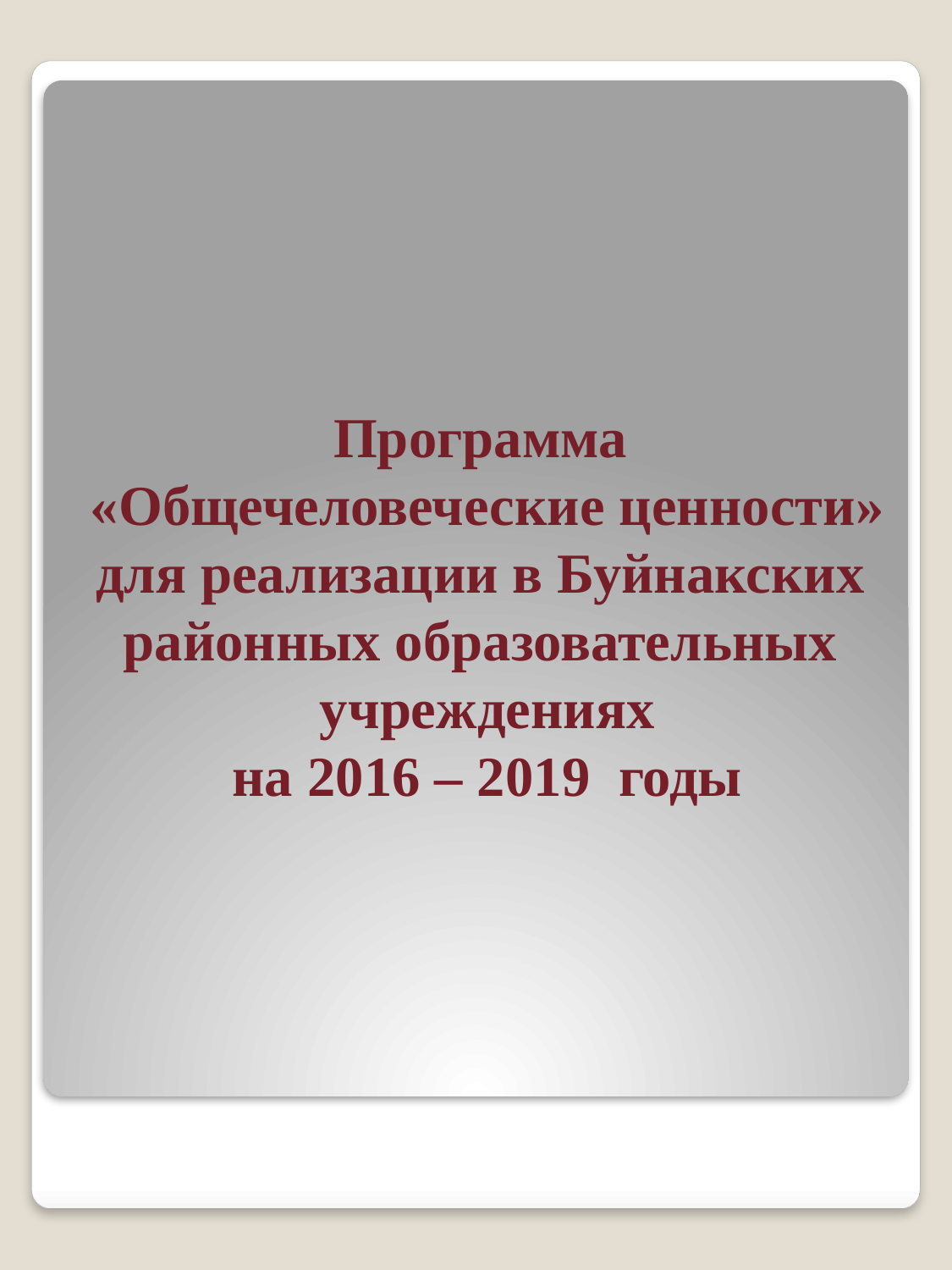

Программа
«Общечеловеческие ценности»
для реализации в Буйнакских
районных образовательных
учреждениях
на 2016 – 2019  годы